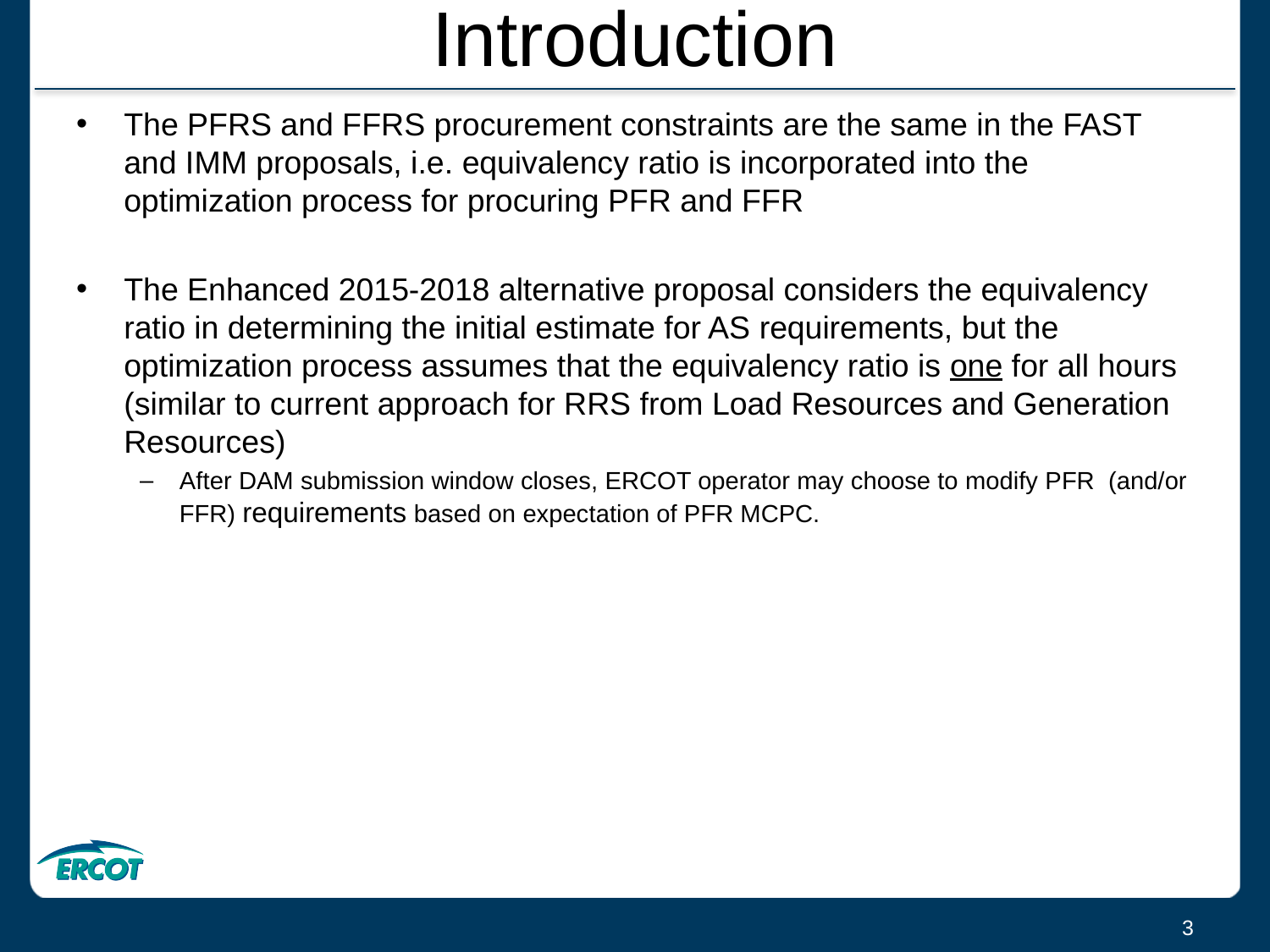

# Introduction
The PFRS and FFRS procurement constraints are the same in the FAST and IMM proposals, i.e. equivalency ratio is incorporated into the optimization process for procuring PFR and FFR

The Enhanced 2015-2018 alternative proposal considers the equivalency ratio in determining the initial estimate for AS requirements, but the optimization process assumes that the equivalency ratio is one for all hours (similar to current approach for RRS from Load Resources and Generation Resources)
After DAM submission window closes, ERCOT operator may choose to modify PFR  (and/or FFR) requirements based on expectation of PFR MCPC.

3